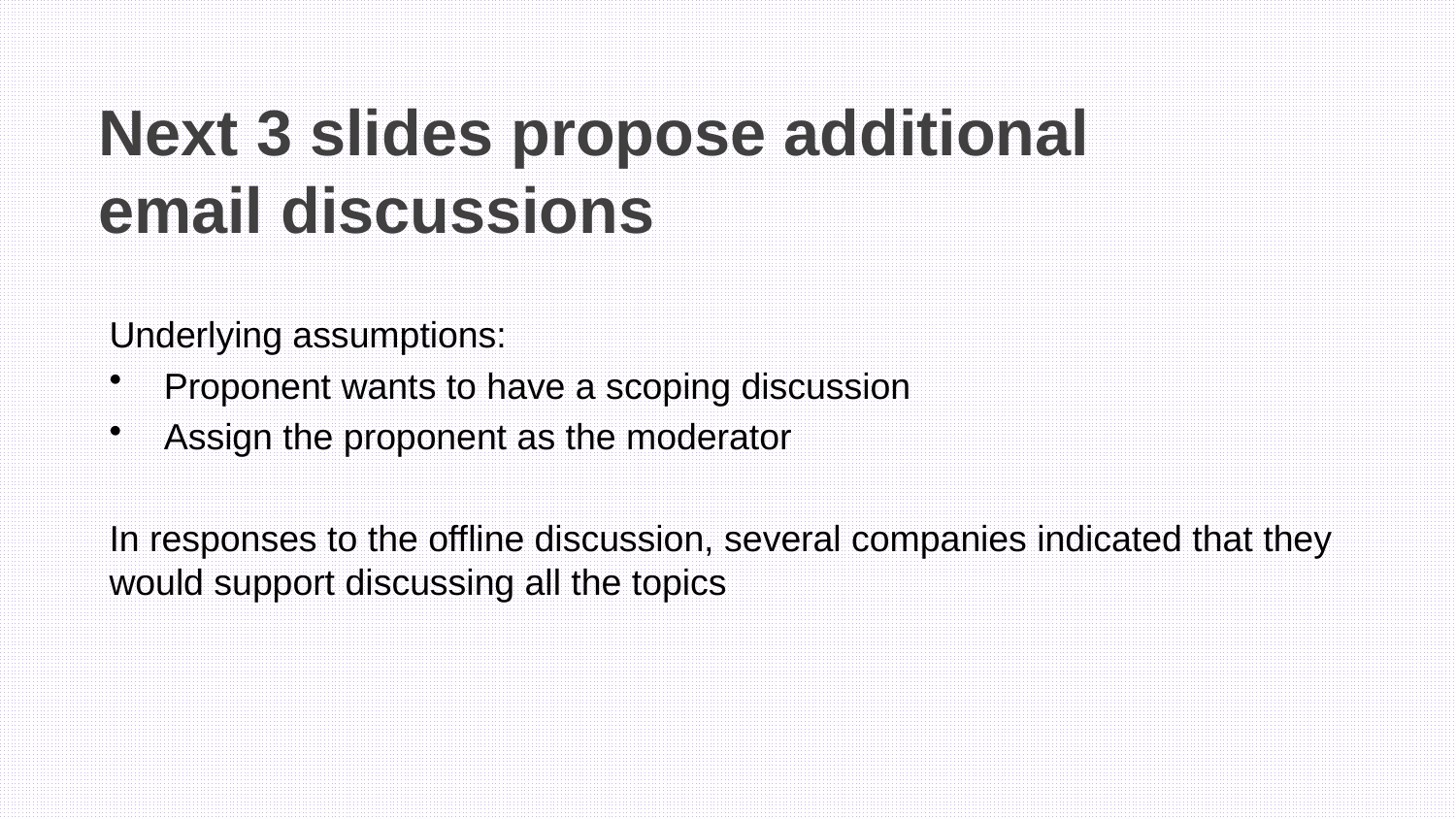

# Next 3 slides propose additional email discussions
Underlying assumptions:
Proponent wants to have a scoping discussion
Assign the proponent as the moderator

In responses to the offline discussion, several companies indicated that they would support discussing all the topics